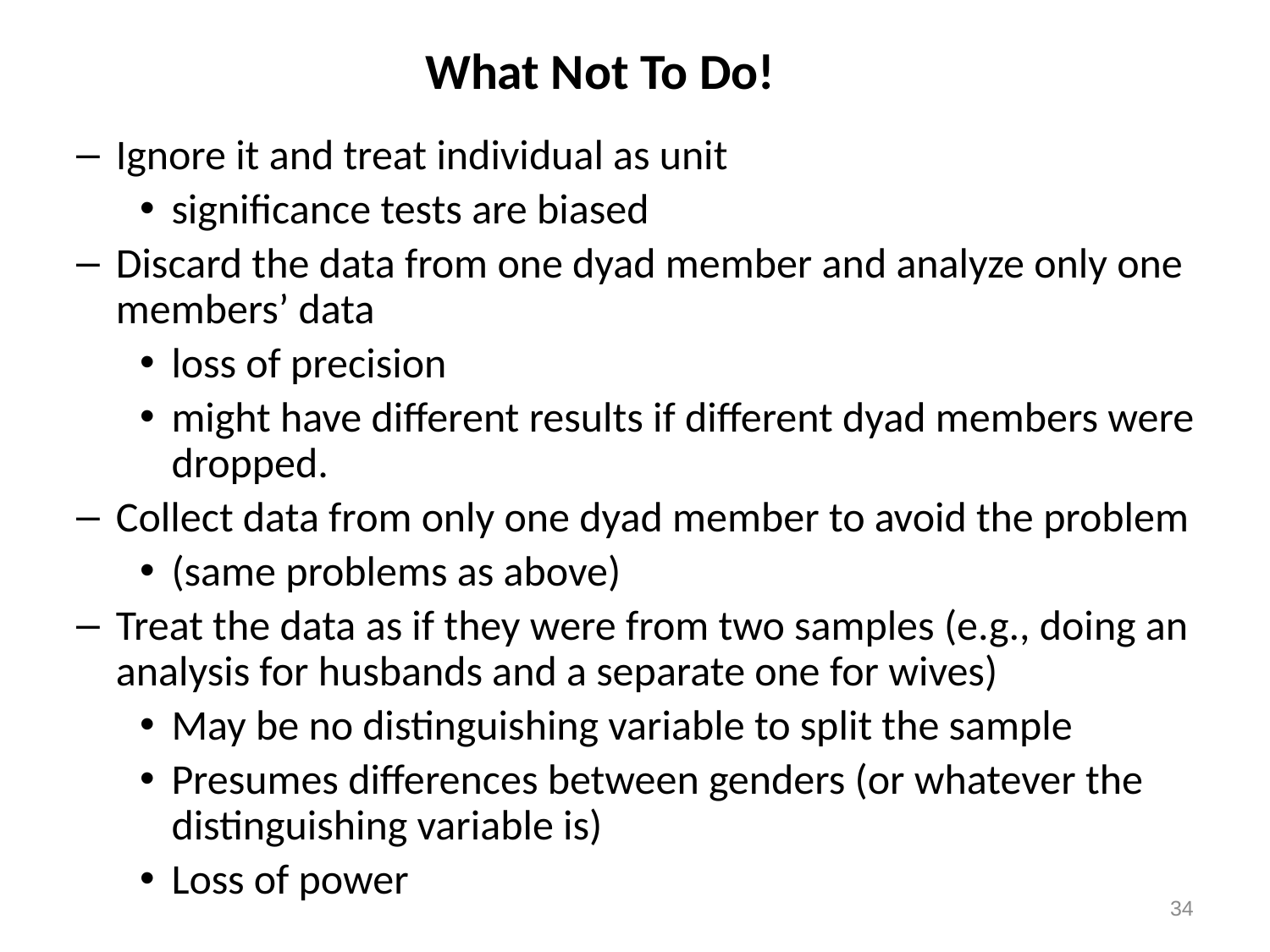

# What Not To Do!
Ignore it and treat individual as unit
significance tests are biased
Discard the data from one dyad member and analyze only one members’ data
loss of precision
might have different results if different dyad members were dropped.
Collect data from only one dyad member to avoid the problem
(same problems as above)
Treat the data as if they were from two samples (e.g., doing an analysis for husbands and a separate one for wives)
May be no distinguishing variable to split the sample
Presumes differences between genders (or whatever the distinguishing variable is)
Loss of power

34